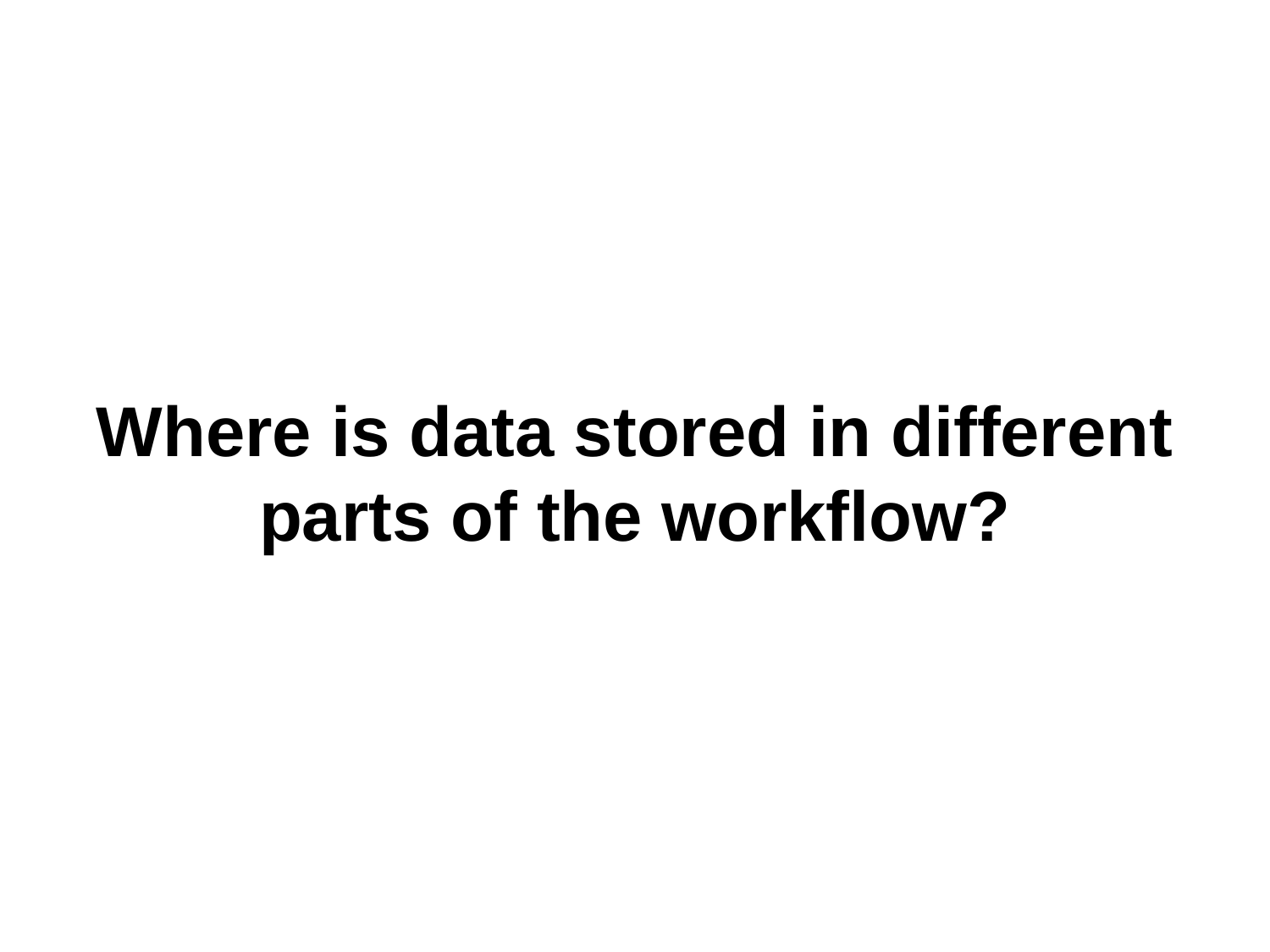

# Where is data stored in different parts of the workflow?